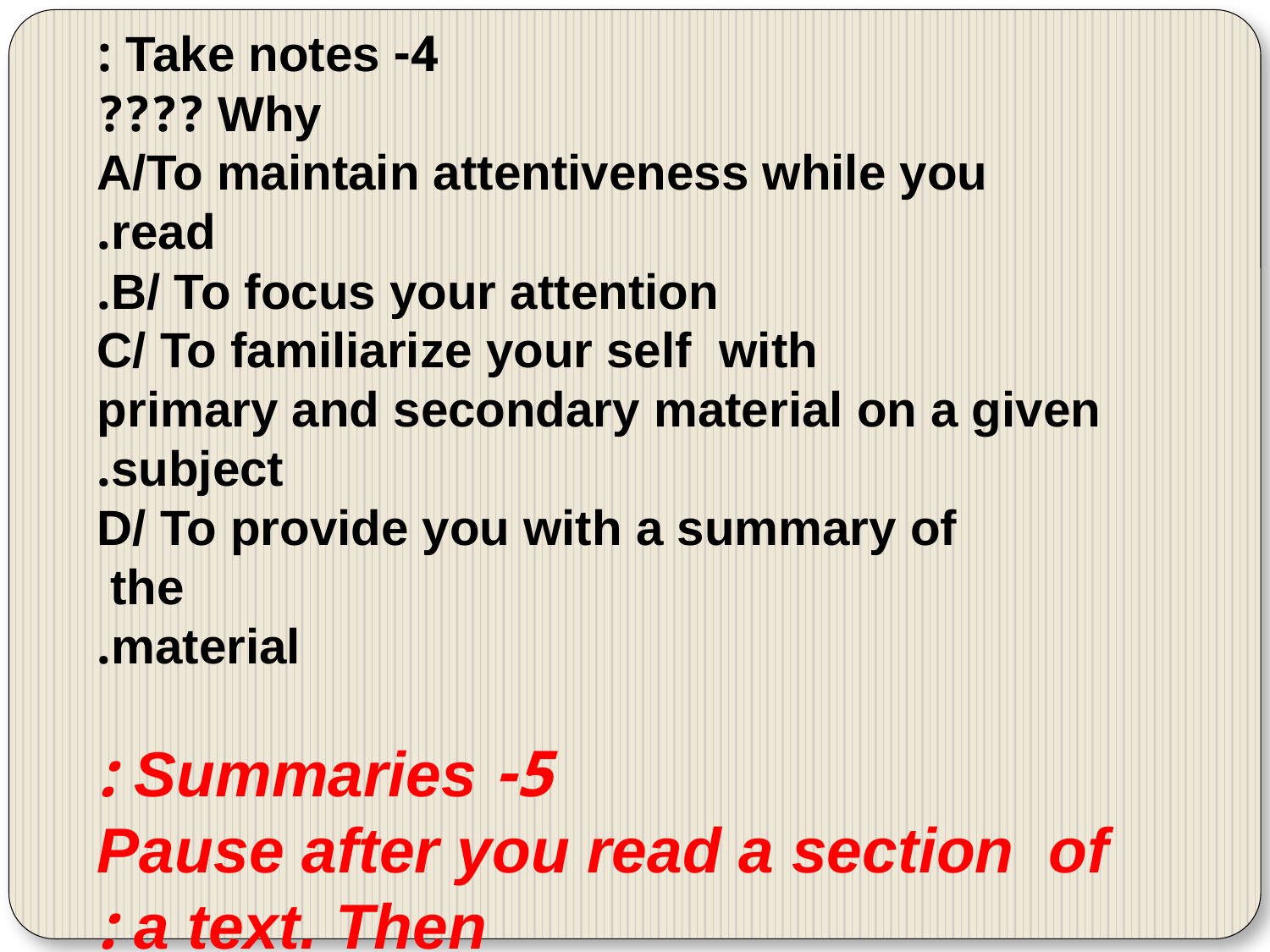

4- Take notes :
     Why ????
        A/To maintain attentiveness while you read.
        B/ To focus your attention.
        C/ To familiarize your self  with primary and secondary material on a given subject.
         D/ To provide you with a summary of the
material.

5- Summaries :
Pause after you read a section  of a text. Then :
 put what you’ve read  into your own words.